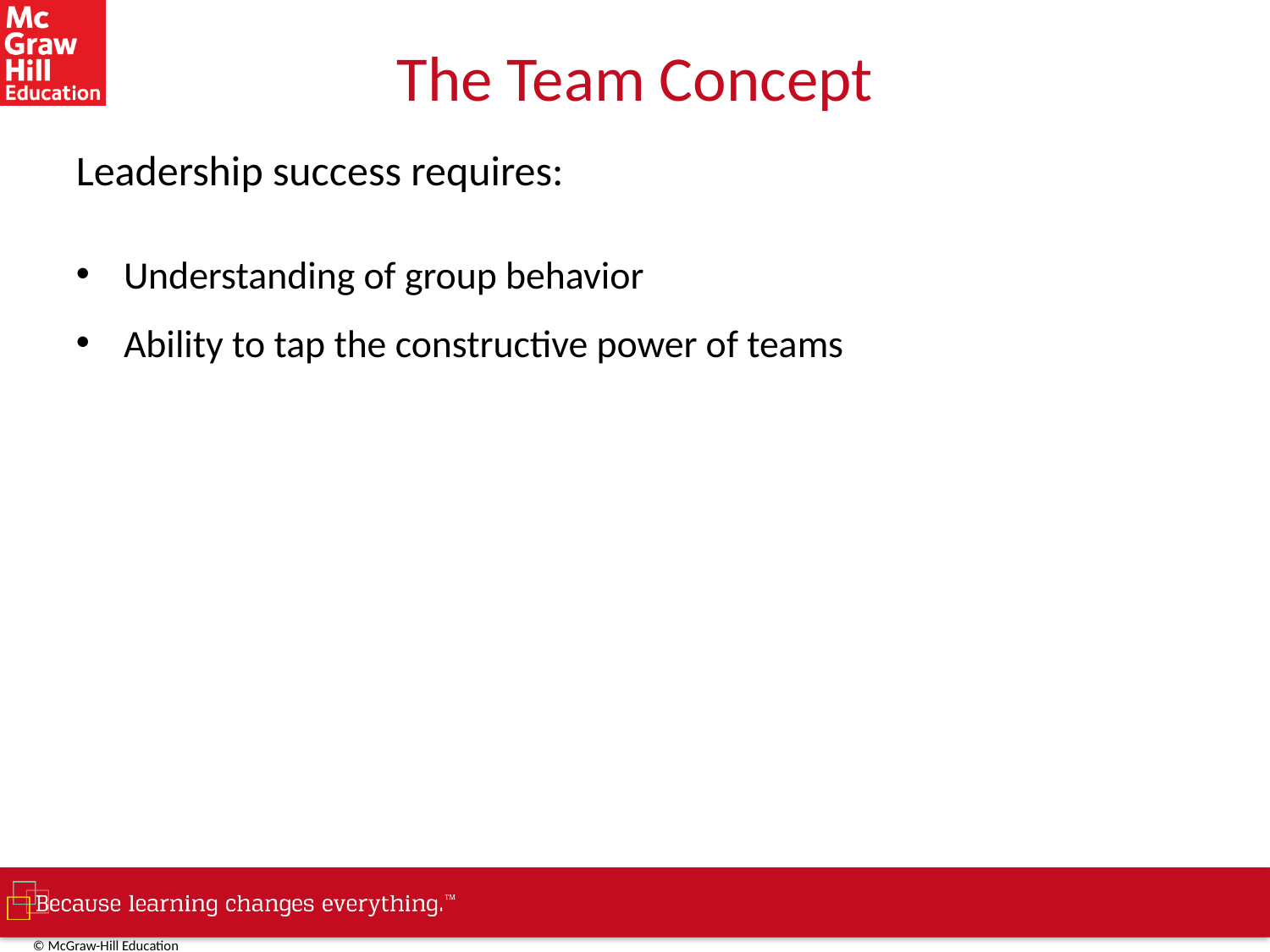

# The Team Concept
Leadership success requires:

Understanding of group behavior
Ability to tap the constructive power of teams